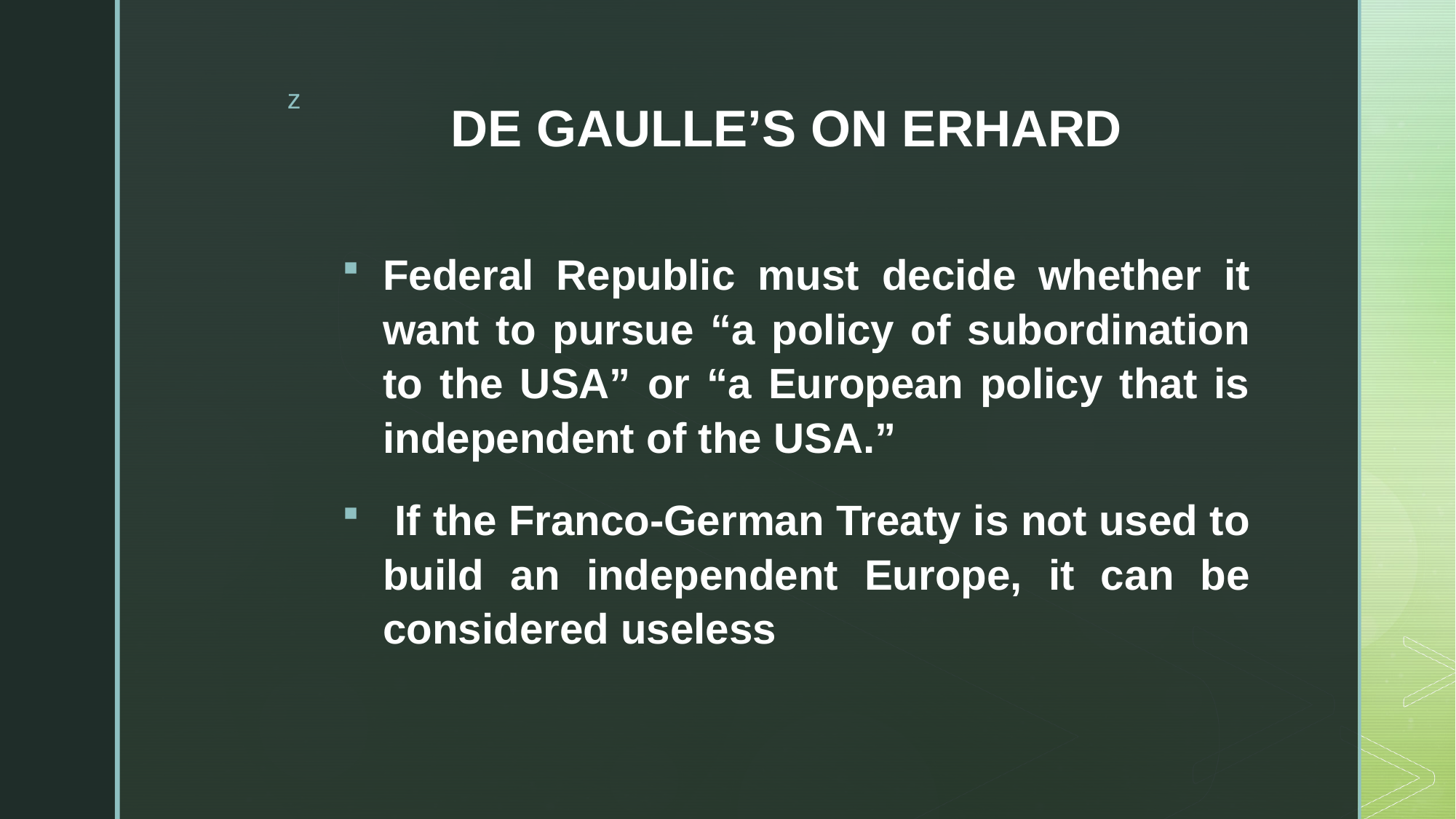

# DE GAULLE’S ON ERHARD
Federal Republic must decide whether it want to pursue “a policy of subordination to the USA” or “a European policy that is independent of the USA.”
 If the Franco-German Treaty is not used to build an independent Europe, it can be considered useless